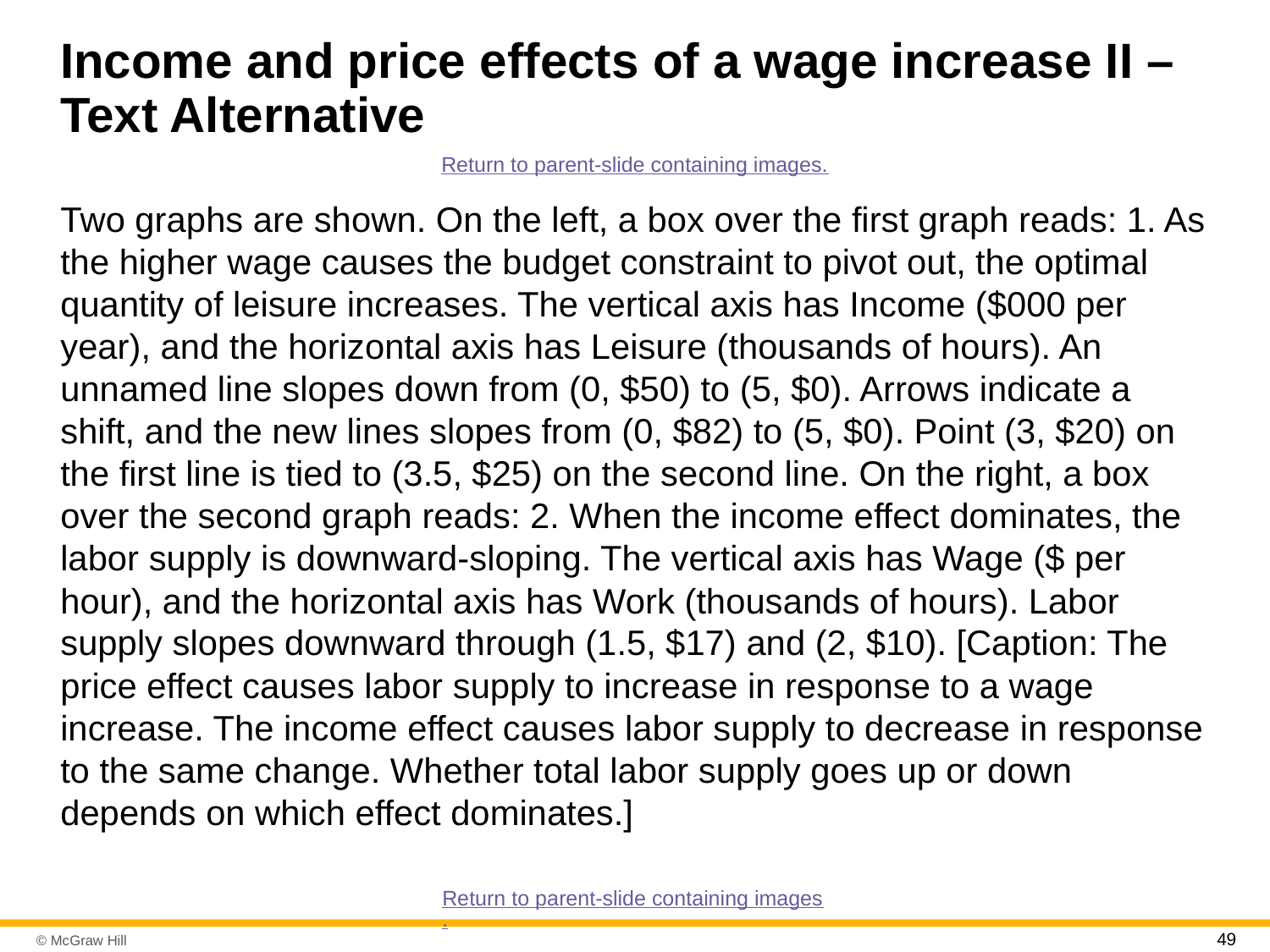

# Income and price effects of a wage increase II – Text Alternative
Return to parent-slide containing images.
Two graphs are shown. On the left, a box over the first graph reads: 1. As the higher wage causes the budget constraint to pivot out, the optimal quantity of leisure increases. The vertical axis has Income ($000 per year), and the horizontal axis has Leisure (thousands of hours). An unnamed line slopes down from (0, $50) to (5, $0). Arrows indicate a shift, and the new lines slopes from (0, $82) to (5, $0). Point (3, $20) on the first line is tied to (3.5, $25) on the second line. On the right, a box over the second graph reads: 2. When the income effect dominates, the labor supply is downward-sloping. The vertical axis has Wage ($ per hour), and the horizontal axis has Work (thousands of hours). Labor supply slopes downward through (1.5, $17) and (2, $10). [Caption: The price effect causes labor supply to increase in response to a wage increase. The income effect causes labor supply to decrease in response to the same change. Whether total labor supply goes up or down depends on which effect dominates.]
Return to parent-slide containing images.